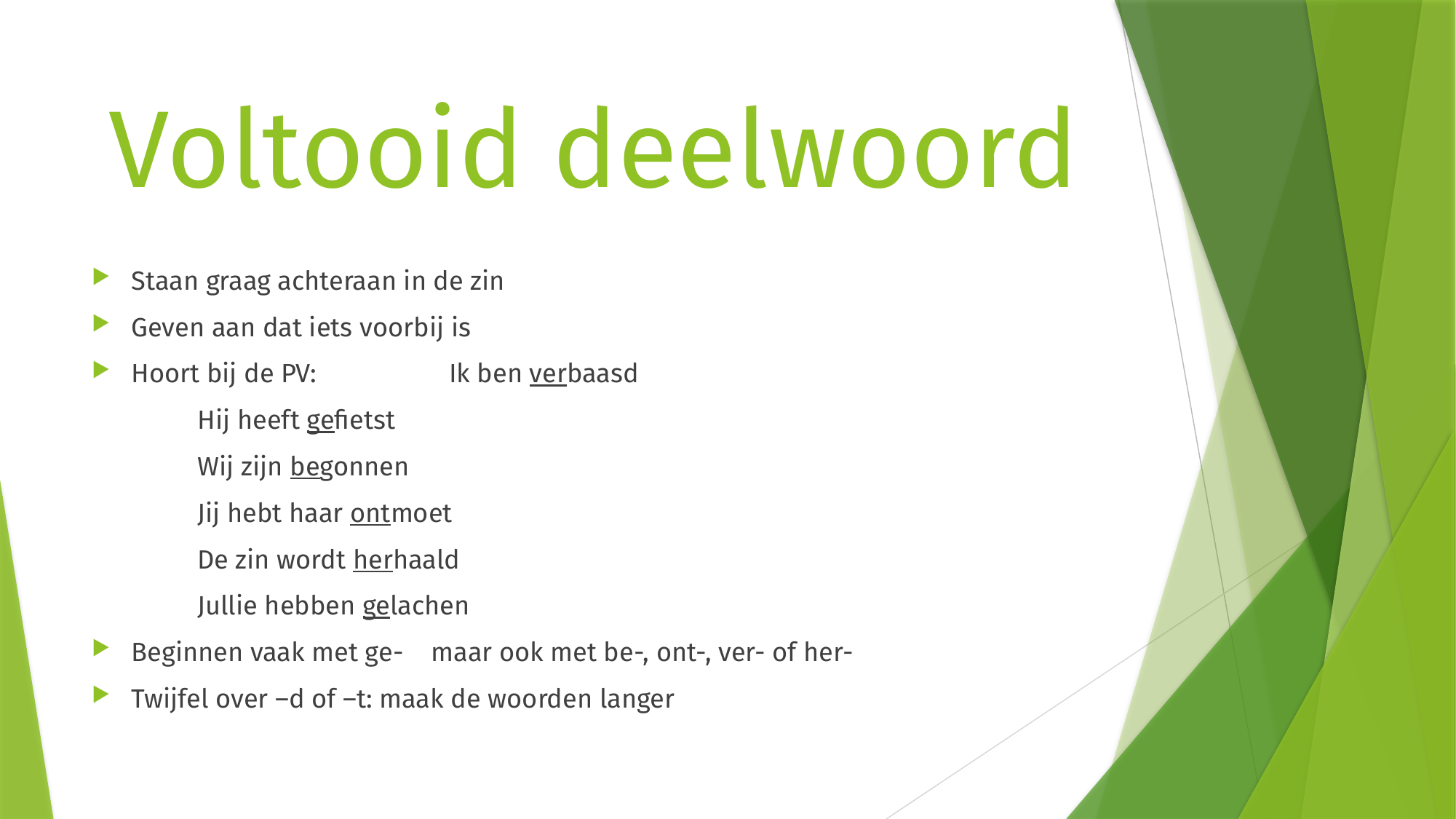

# Voltooid deelwoord
Staan graag achteraan in de zin
Geven aan dat iets voorbij is
Hoort bij de PV:    	Ik ben verbaasd
					Hij heeft gefietst
					Wij zijn begonnen
					Jij hebt haar ontmoet
					De zin wordt herhaald
					Jullie hebben gelachen
Beginnen vaak met ge-    maar ook met be-, ont-, ver- of her-
Twijfel over –d of –t: maak de woorden langer